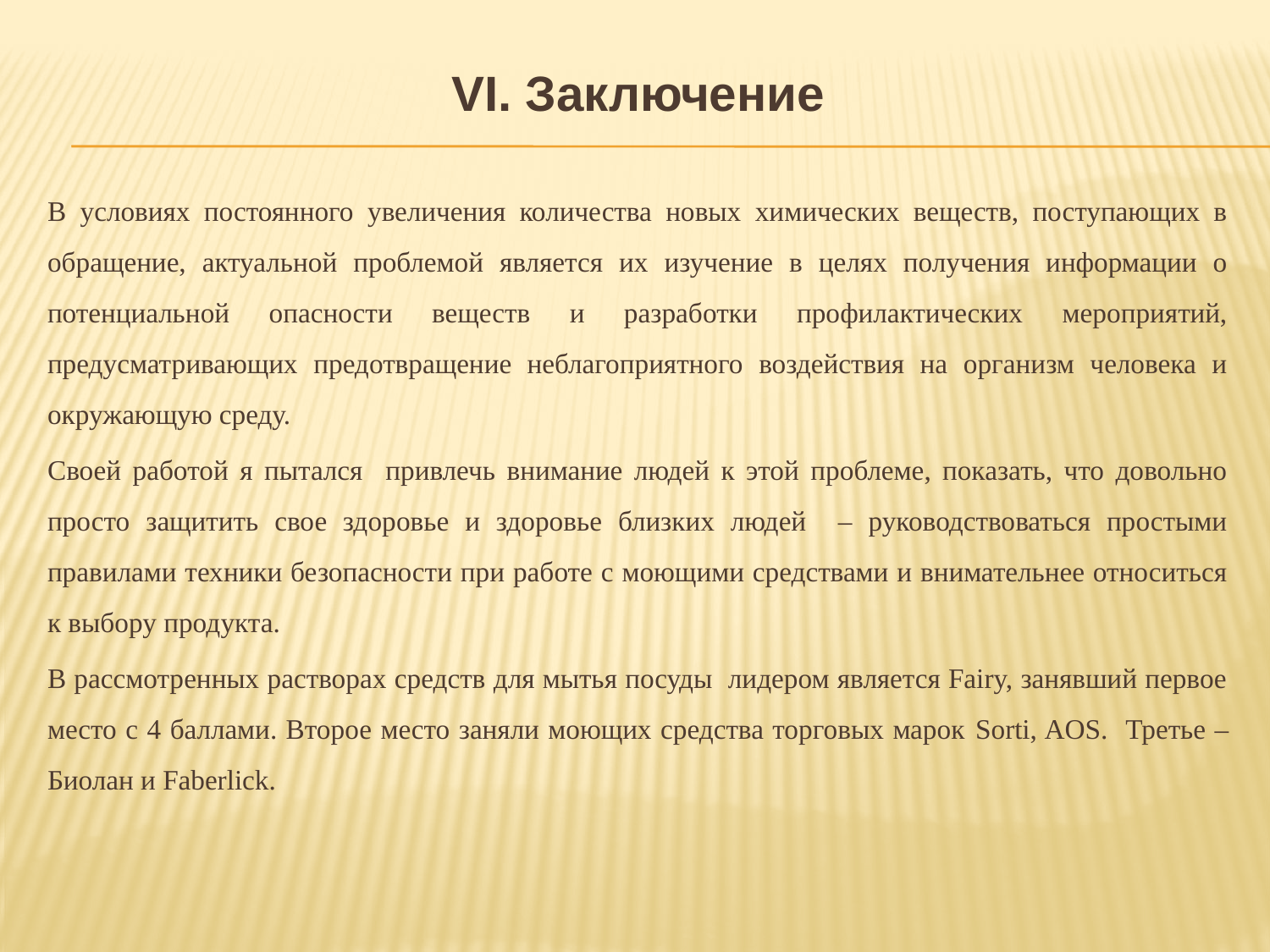

VI. Заключение

В условиях постоянного увеличения количества новых химических веществ, поступающих в обращение, актуальной проблемой является их изучение в целях получения информации о потенциальной опасности веществ и разработки профилактических мероприятий, предусматривающих предотвращение неблагоприятного воздействия на организм человека и окружающую среду.
Своей работой я пытался  привлечь внимание людей к этой проблеме, показать, что довольно просто защитить свое здоровье и здоровье близких людей  – руководствоваться простыми правилами техники безопасности при работе с моющими средствами и внимательнее относиться к выбору продукта.
В рассмотренных растворах средств для мытья посуды  лидером является Fairy, занявший первое место с 4 баллами. Второе место заняли моющих средства торговых марок Sorti, AOS.  Третье – Биолан и Faberlick.